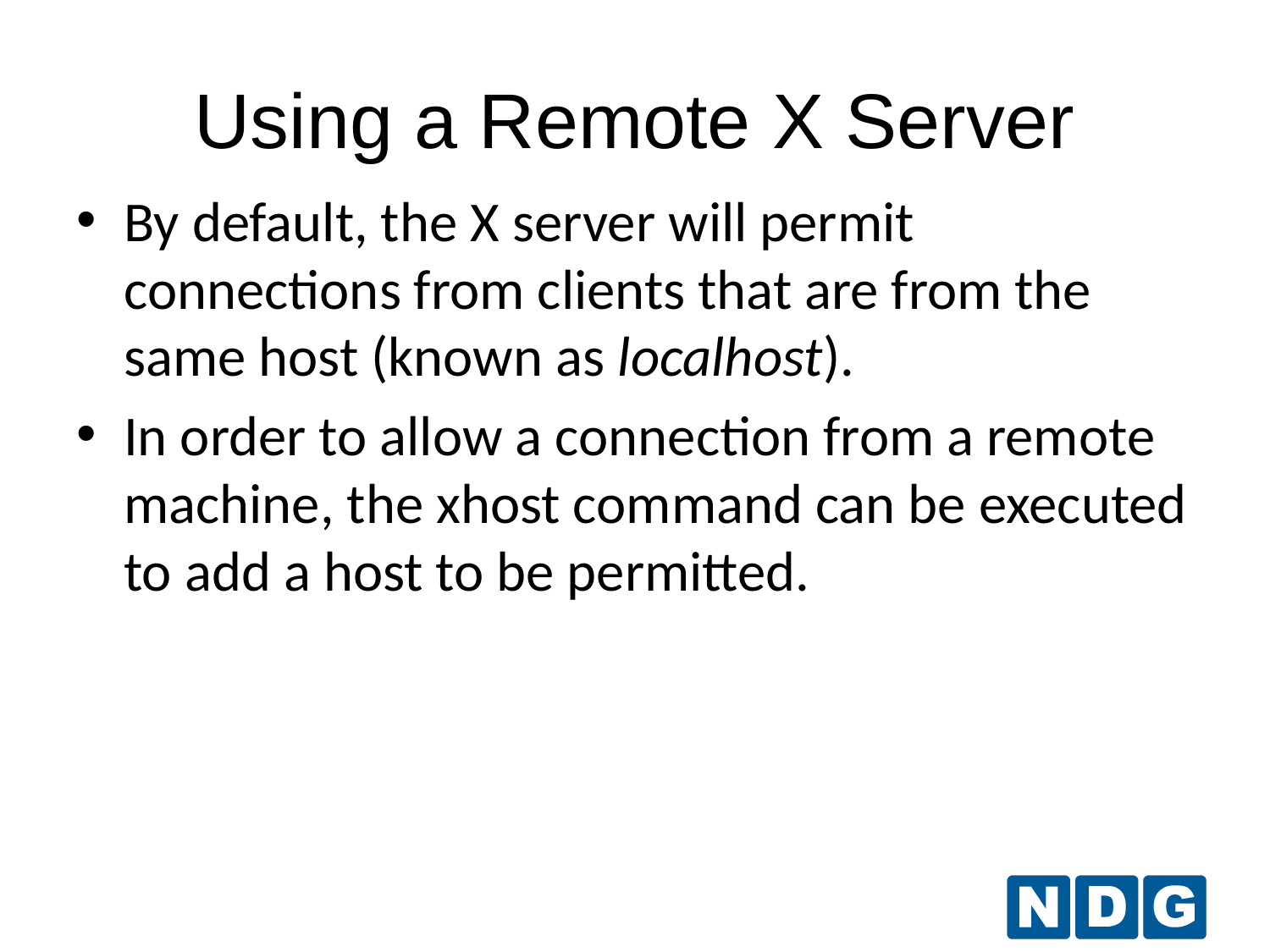

# Using a Remote X Server
By default, the X server will permit connections from clients that are from the same host (known as localhost).
In order to allow a connection from a remote machine, the xhost command can be executed to add a host to be permitted.